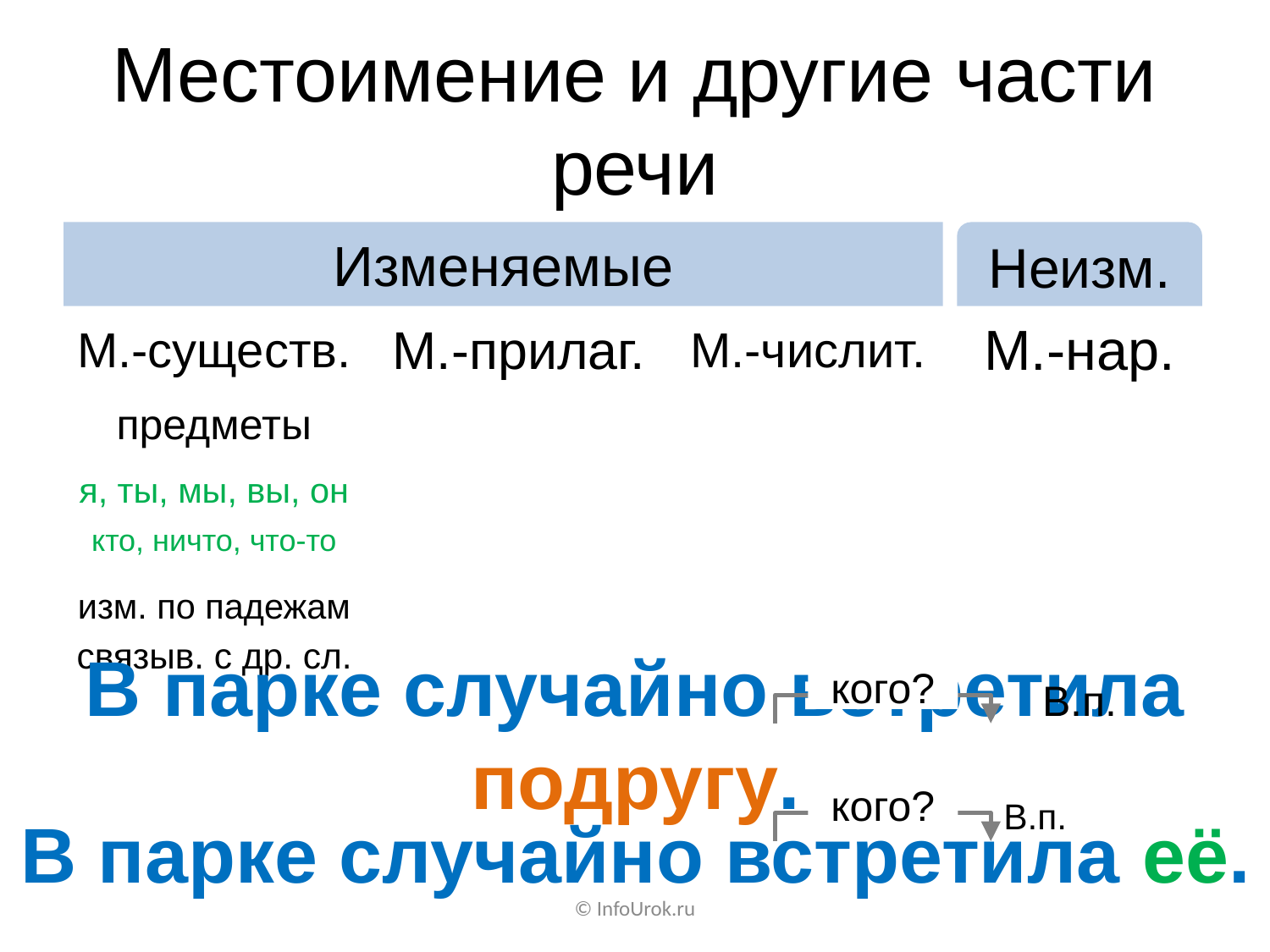

# Местоимение и другие части речи
Изменяемые
Неизм.
М.-существ.
М.-прилаг.
М.-числит.
М.-нар.
предметы
я, ты, мы, вы, он
кто, ничто, что-то
изм. по падежам

связыв. с др. сл.
кого?
В.п.
В парке случайно встретила подругу.

В.п.
кого?
В парке случайно встретила её.
© InfoUrok.ru